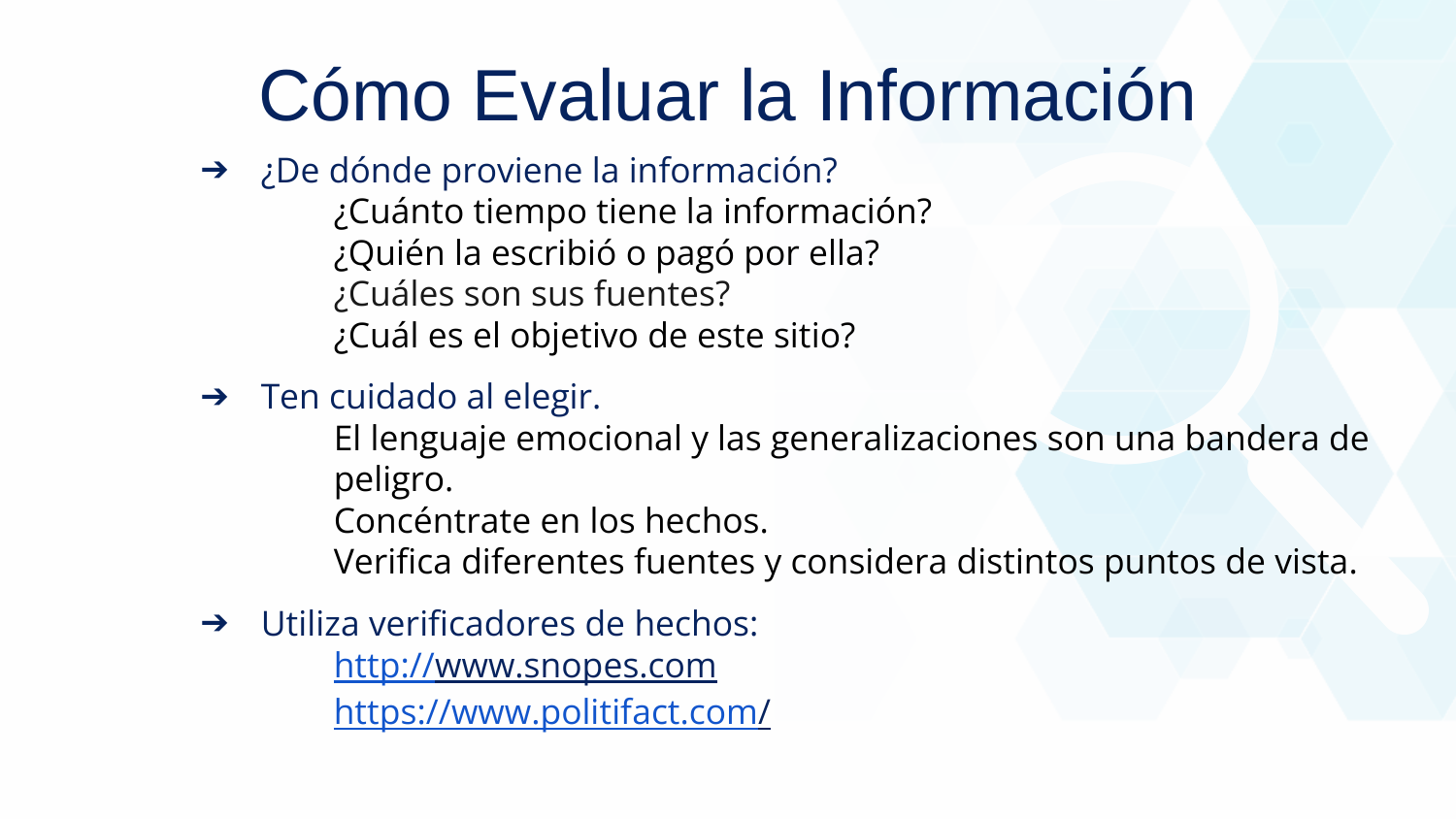

Cómo Evaluar la Información
¿De dónde proviene la información?
¿Cuánto tiempo tiene la información?
¿Quién la escribió o pagó por ella?
¿Cuáles son sus fuentes?
¿Cuál es el objetivo de este sitio?
Ten cuidado al elegir.
El lenguaje emocional y las generalizaciones son una bandera de peligro.
Concéntrate en los hechos.
Verifica diferentes fuentes y considera distintos puntos de vista.
Utiliza verificadores de hechos:
http://www.snopes.com
https://www.politifact.com/